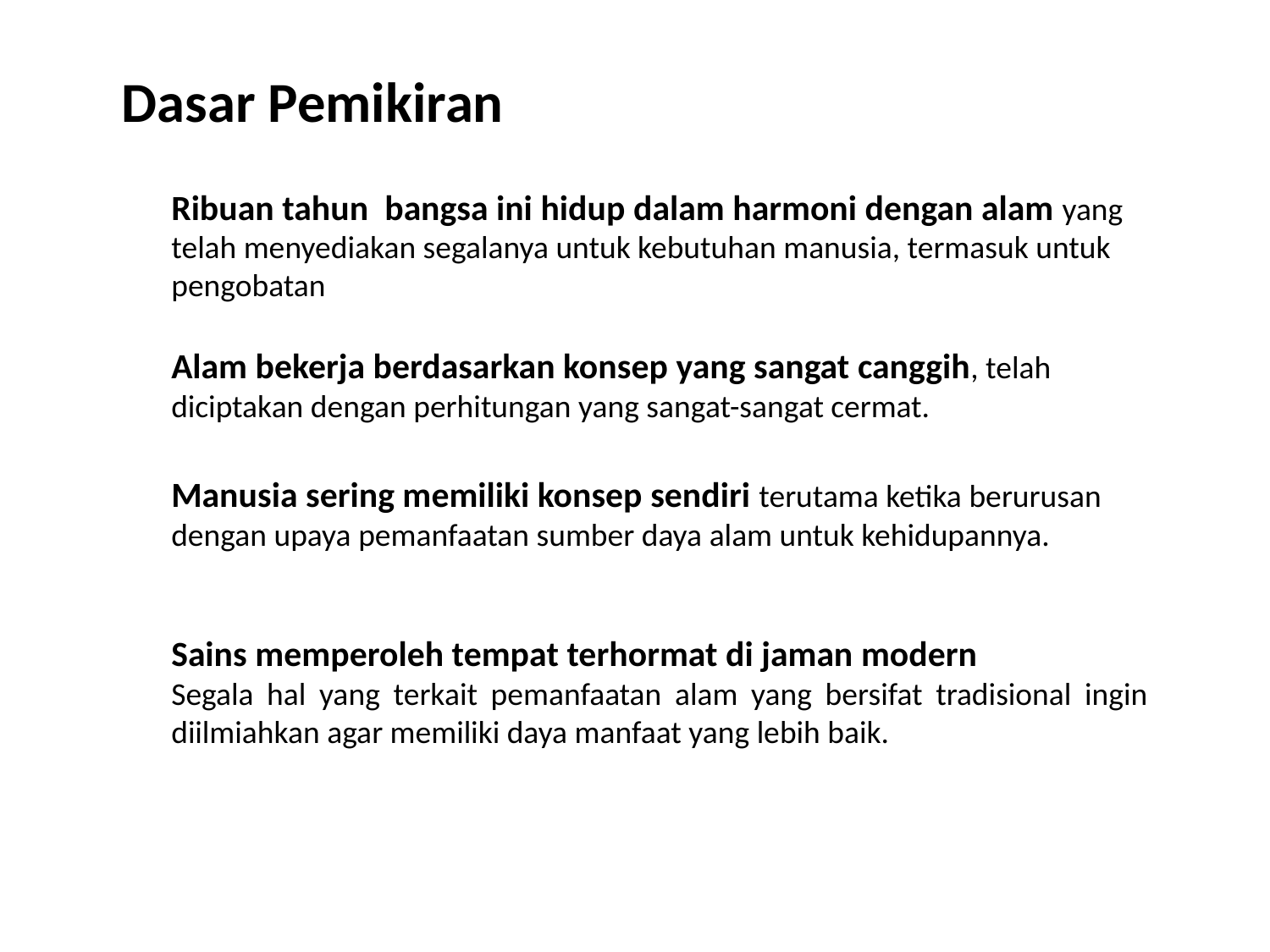

Dasar Pemikiran
Ribuan tahun  bangsa ini hidup dalam harmoni dengan alam yang telah menyediakan segalanya untuk kebutuhan manusia, termasuk untuk pengobatan
Alam bekerja berdasarkan konsep yang sangat canggih, telah diciptakan dengan perhitungan yang sangat-sangat cermat.
Manusia sering memiliki konsep sendiri terutama ketika berurusan dengan upaya pemanfaatan sumber daya alam untuk kehidupannya.
Sains memperoleh tempat terhormat di jaman modern
Segala hal yang terkait pemanfaatan alam yang bersifat tradisional ingin diilmiahkan agar memiliki daya manfaat yang lebih baik.